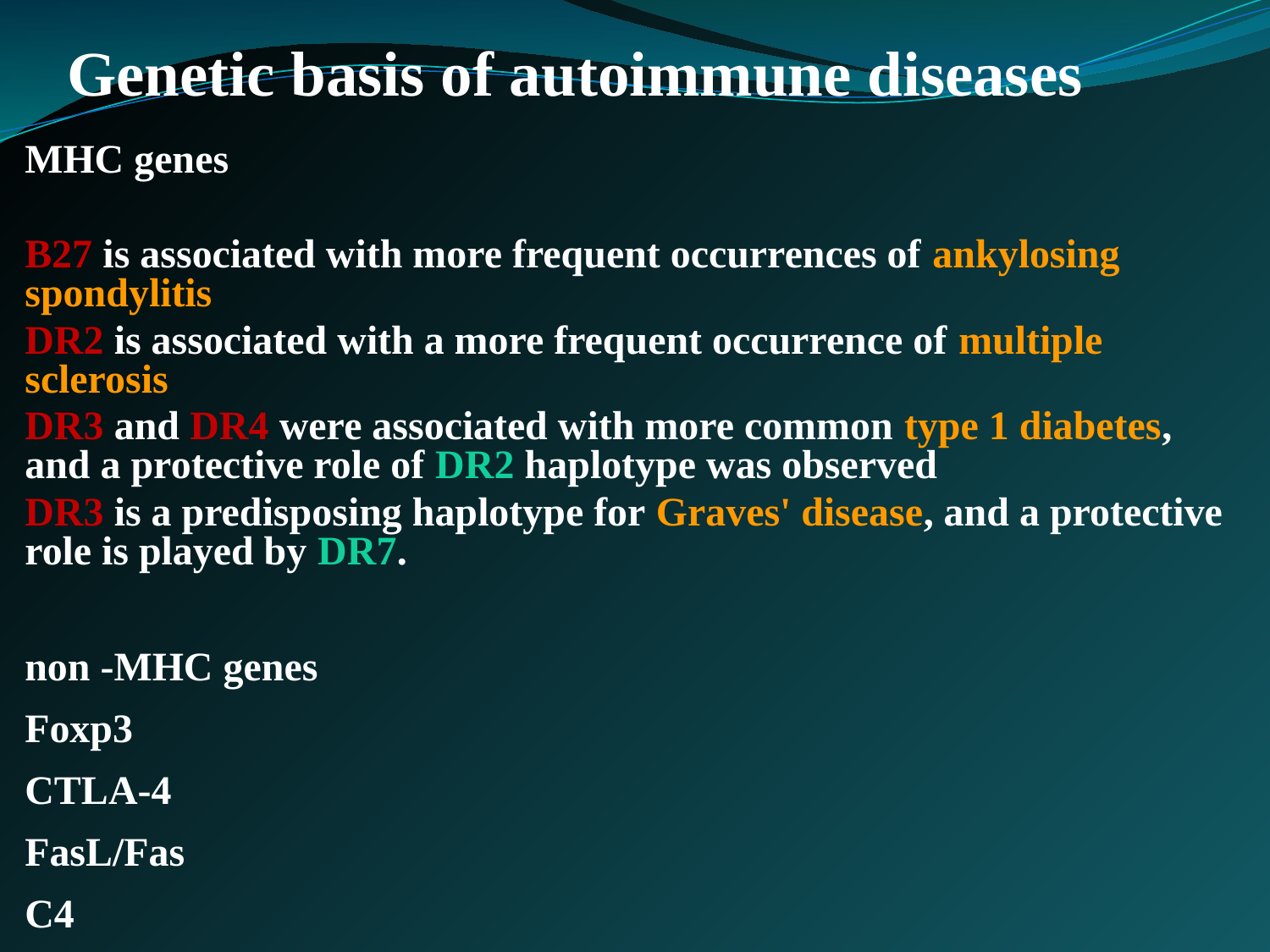

Genetic basis of autoimmune diseases

MHC genes

B27 is associated with more frequent occurrences of ankylosing spondylitis
DR2 is associated with a more frequent occurrence of multiple sclerosis
DR3 and DR4 were associated with more common type 1 diabetes, and a protective role of DR2 haplotype was observed
DR3 is a predisposing haplotype for Graves' disease, and a protective role is played by DR7.

non -MHC genes
Foxp3
CTLA-4
FasL/Fas
C4